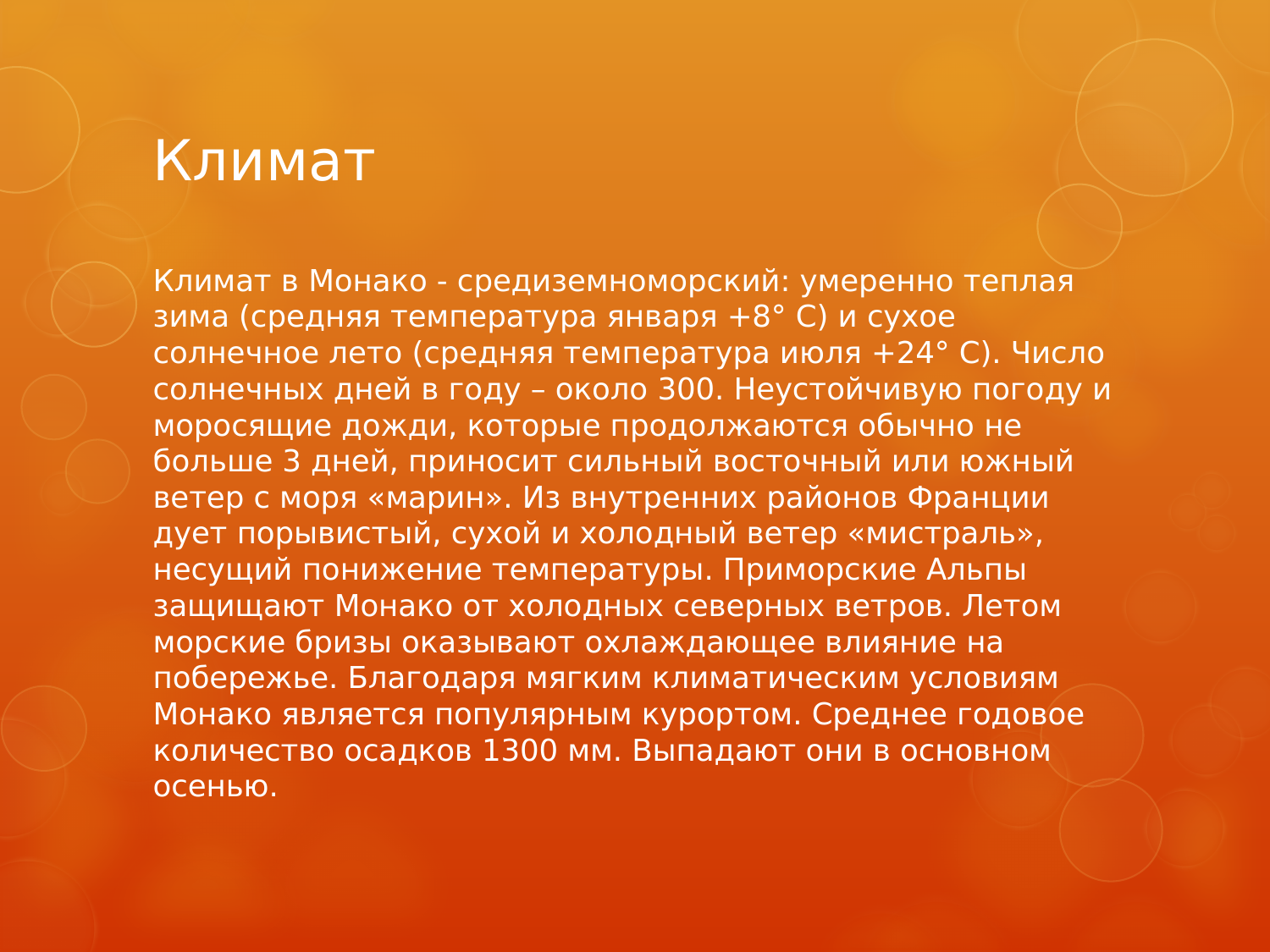

# Климат
Климат в Монако - средиземноморский: умеренно теплая зима (средняя температура января +8° С) и сухое солнечное лето (средняя температура июля +24° С). Число солнечных дней в году – около 300. Неустойчивую погоду и моросящие дожди, которые продолжаются обычно не больше 3 дней, приносит сильный восточный или южный ветер с моря «марин». Из внутренних районов Франции дует порывистый, сухой и холодный ветер «мистраль», несущий понижение температуры. Приморские Альпы защищают Монако от холодных северных ветров. Летом морские бризы оказывают охлаждающее влияние на побережье. Благодаря мягким климатическим условиям Монако является популярным курортом. Среднее годовое количество осадков 1300 мм. Выпадают они в основном осенью.